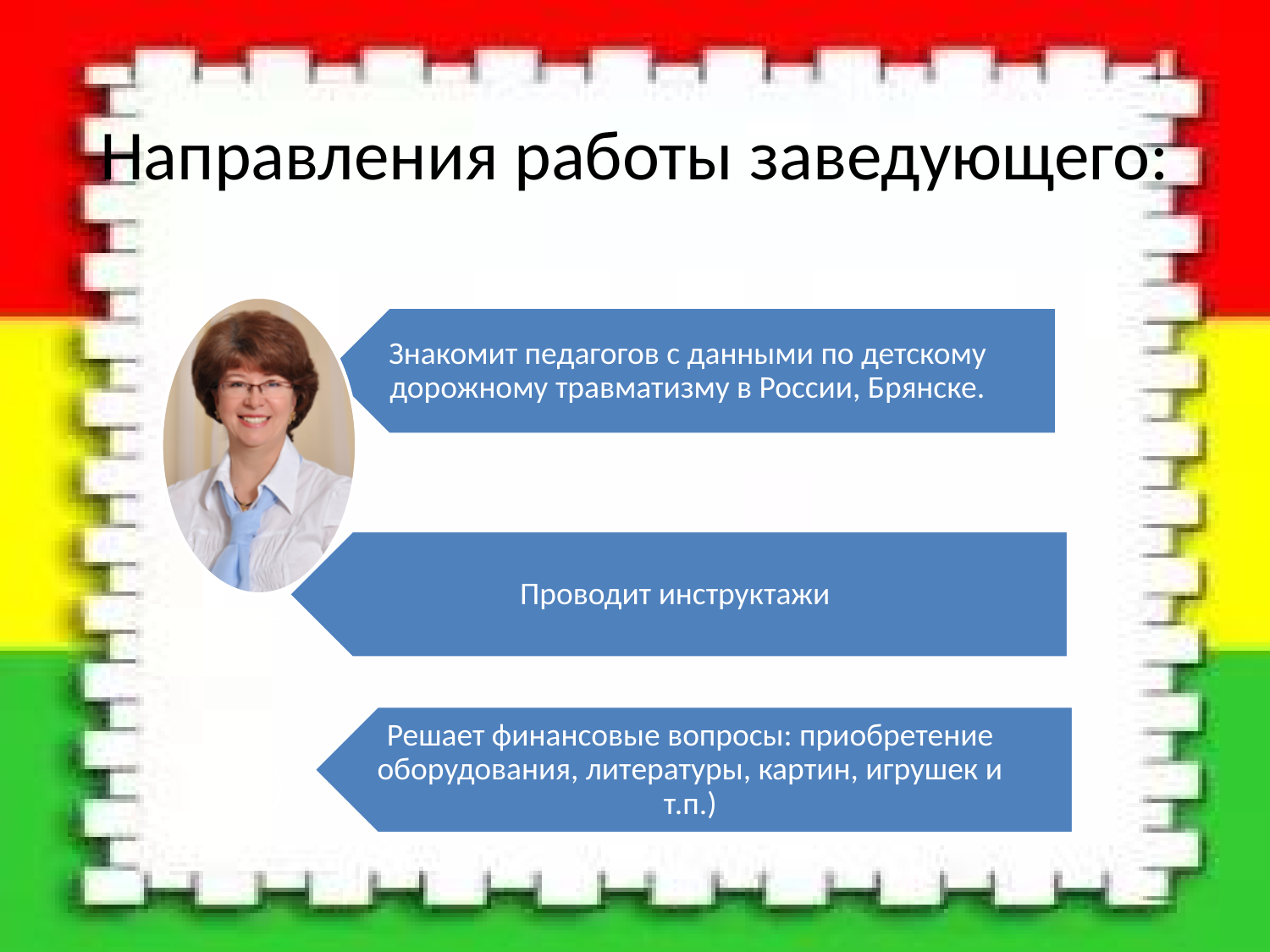

# Направления работы заведующего:
Знакомит педагогов с данными по детскому дорожному травматизму в России, Брянске.
Проводит инструктажи
Решает финансовые вопросы: приобретение оборудования, литературы, картин, игрушек и т.п.)